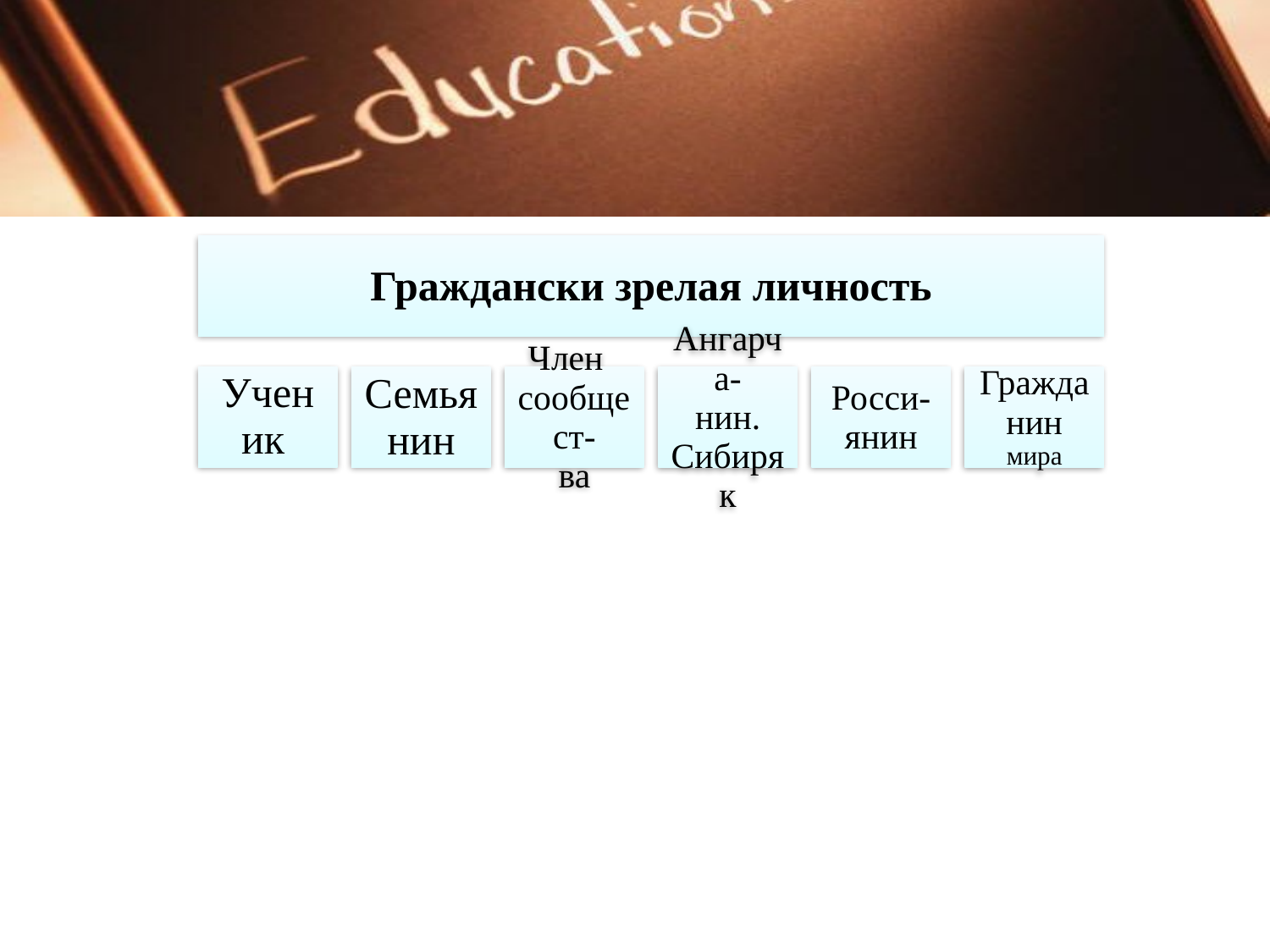

#
Граждански зрелая личность
Ученик
Семьянин
Член
сообщест-
ва
Ангарча-
нин.
Сибиряк
Росси-
янин
Гражданин
мира